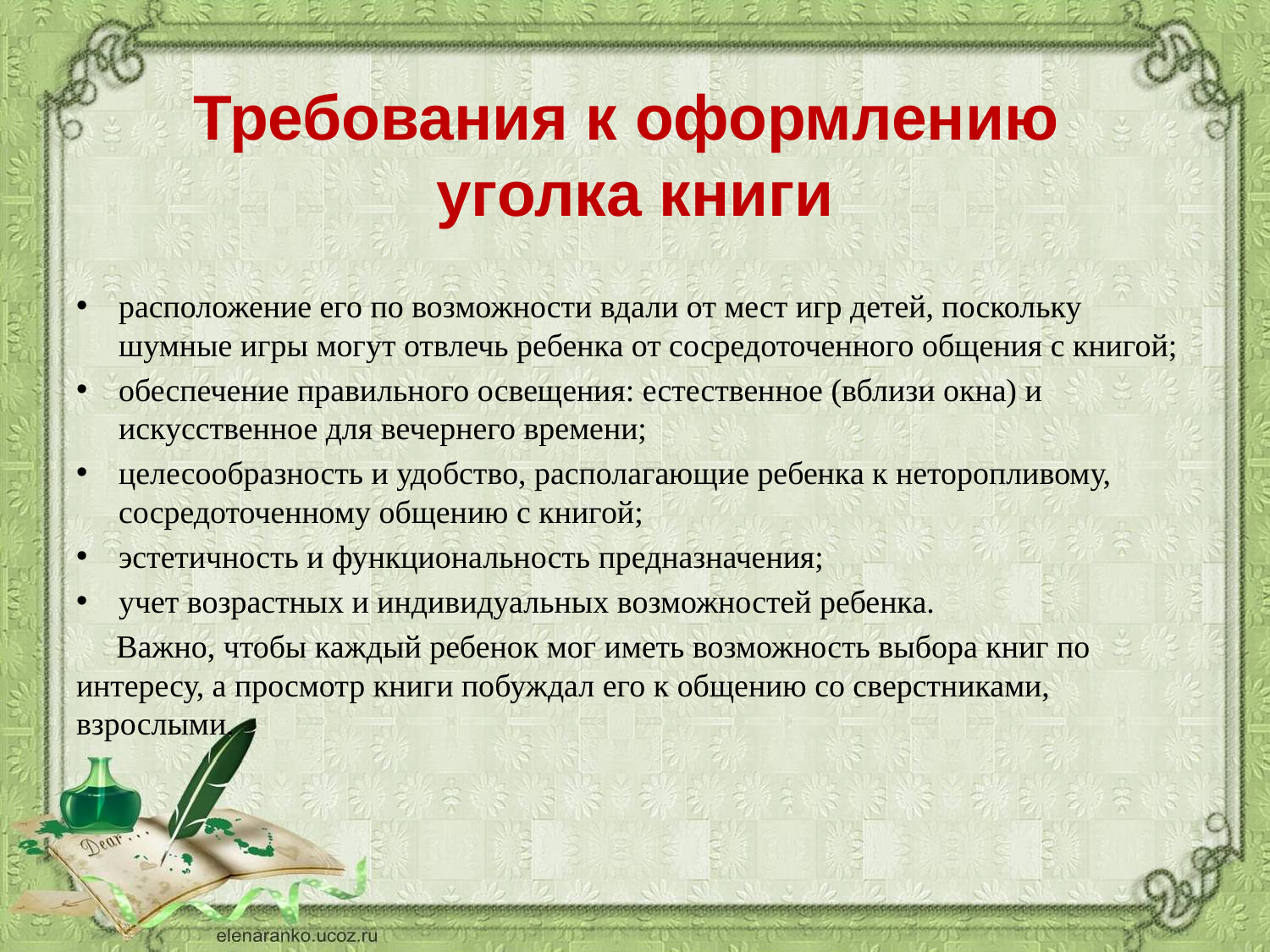

# Требования к оформлению уголка книги

расположение его по возможности вдали от мест игр детей, поскольку шумные игры могут отвлечь ребенка от сосредоточенного общения с книгой;
обеспечение правильного освещения: естественное (вблизи окна) и искусственное для вечернего времени;
целесообразность и удобство, располагающие ребенка к неторопливому, сосредоточенному общению с книгой;
эстетичность и функциональность предназначения;
учет возрастных и индивидуальных возможностей ребенка.
     Важно, чтобы каждый ребенок мог иметь возможность выбора книг по интересу, а просмотр книги побуждал его к общению со сверстниками, взрослыми.